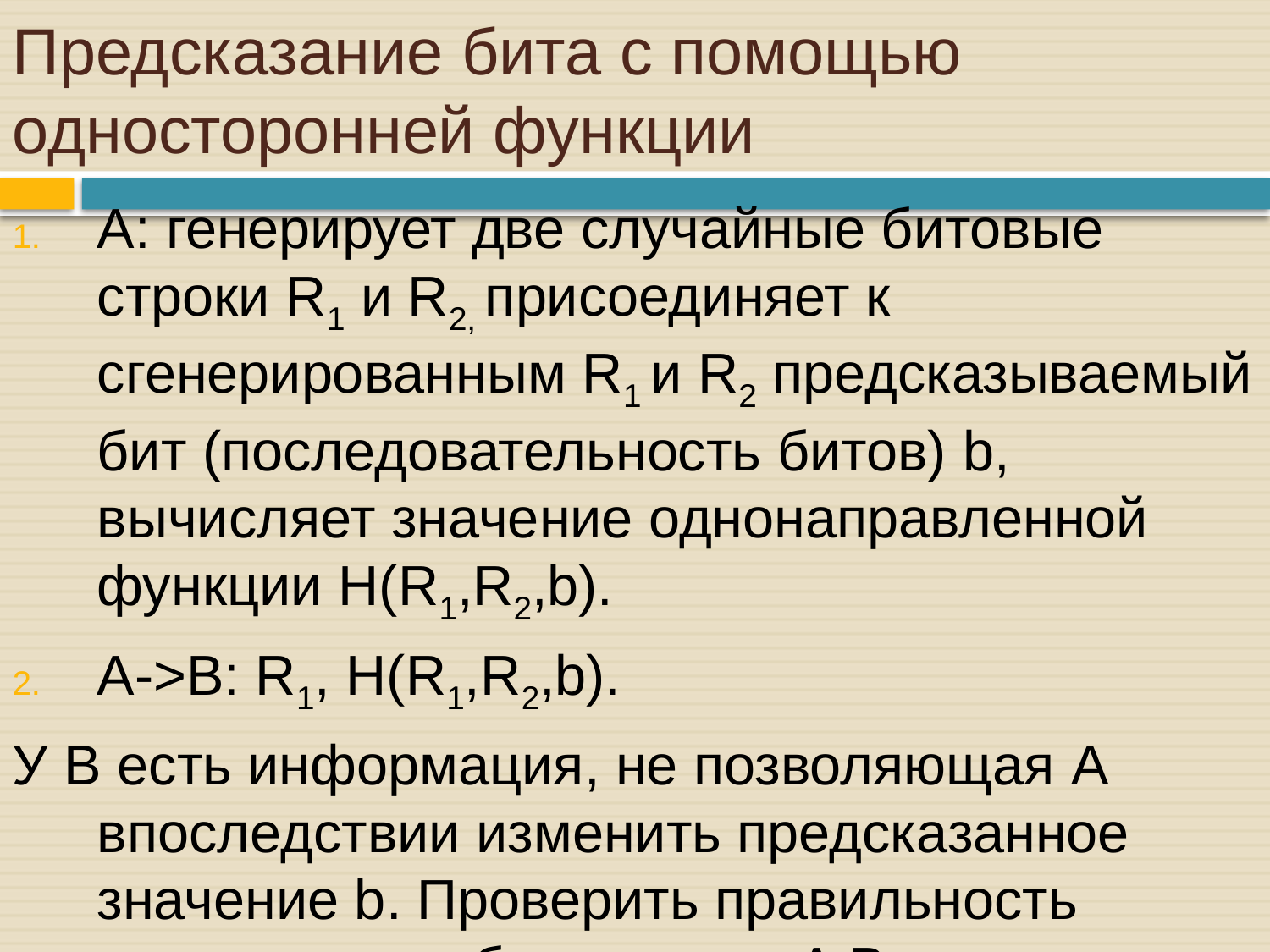

# Предсказание бита с помощью односторонней функции
A: генерирует две случайные битовые строки R1 и R2, присоединяет к сгенерированным R1 и R2 предсказываемый бит (последовательность битов) b, вычисляет значение однонаправленной функции Н(R1,R2,b).
A->B: R1, Н(R1,R2,b).
У B есть информация, не позволяющая A впоследствии изменить предсказанное значение b. Проверить правильность предсказания без участия A B не сможет, т.к.  ему придется вычислять H-1(R1,R2,b).